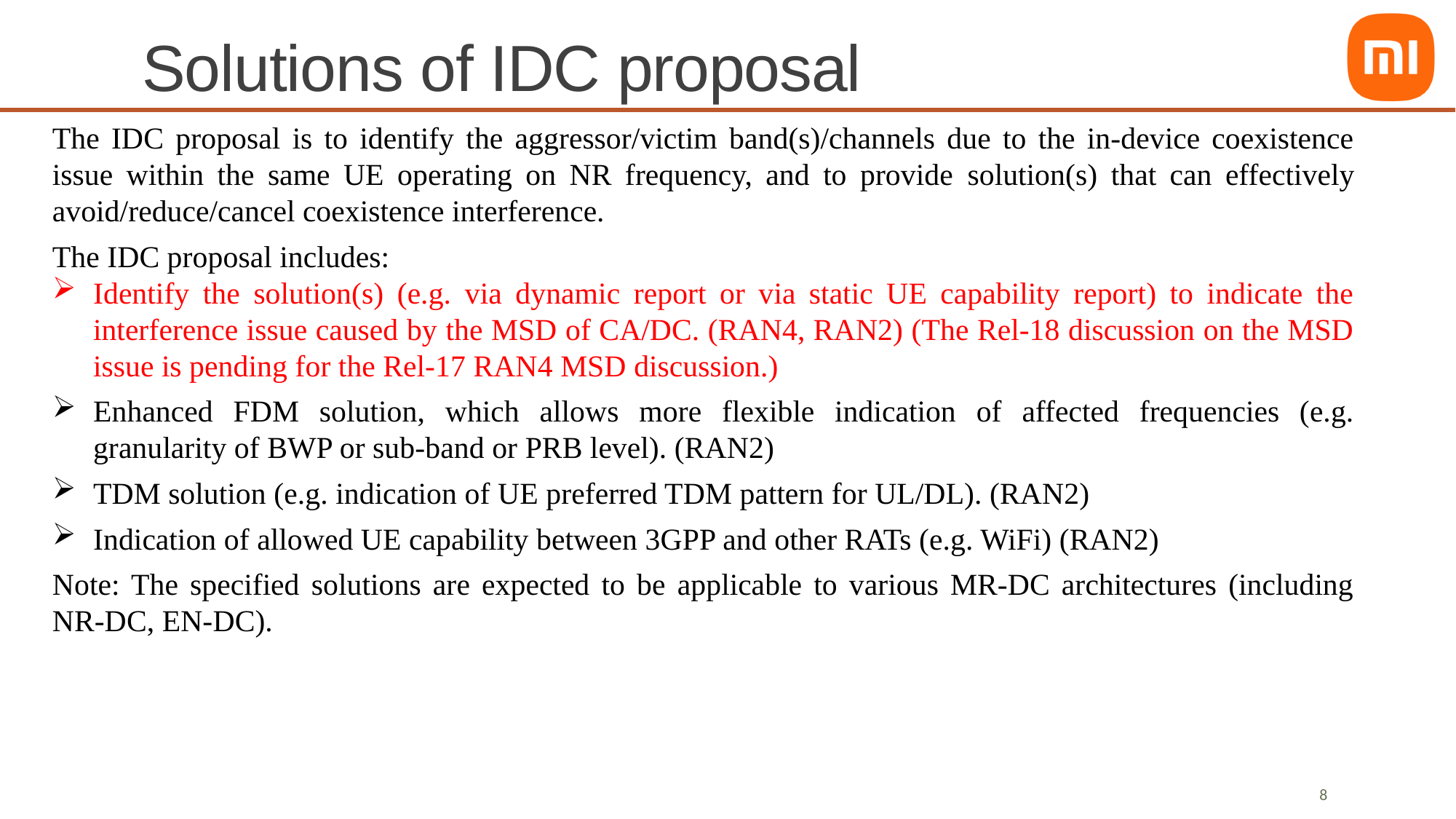

# Solutions of IDC proposal
The IDC proposal is to identify the aggressor/victim band(s)/channels due to the in-device coexistence issue within the same UE operating on NR frequency, and to provide solution(s) that can effectively avoid/reduce/cancel coexistence interference.
The IDC proposal includes:
Identify the solution(s) (e.g. via dynamic report or via static UE capability report) to indicate the interference issue caused by the MSD of CA/DC. (RAN4, RAN2) (The Rel-18 discussion on the MSD issue is pending for the Rel-17 RAN4 MSD discussion.)
Enhanced FDM solution, which allows more flexible indication of affected frequencies (e.g. granularity of BWP or sub-band or PRB level). (RAN2)
TDM solution (e.g. indication of UE preferred TDM pattern for UL/DL). (RAN2)
Indication of allowed UE capability between 3GPP and other RATs (e.g. WiFi) (RAN2)
Note: The specified solutions are expected to be applicable to various MR-DC architectures (including NR-DC, EN-DC).